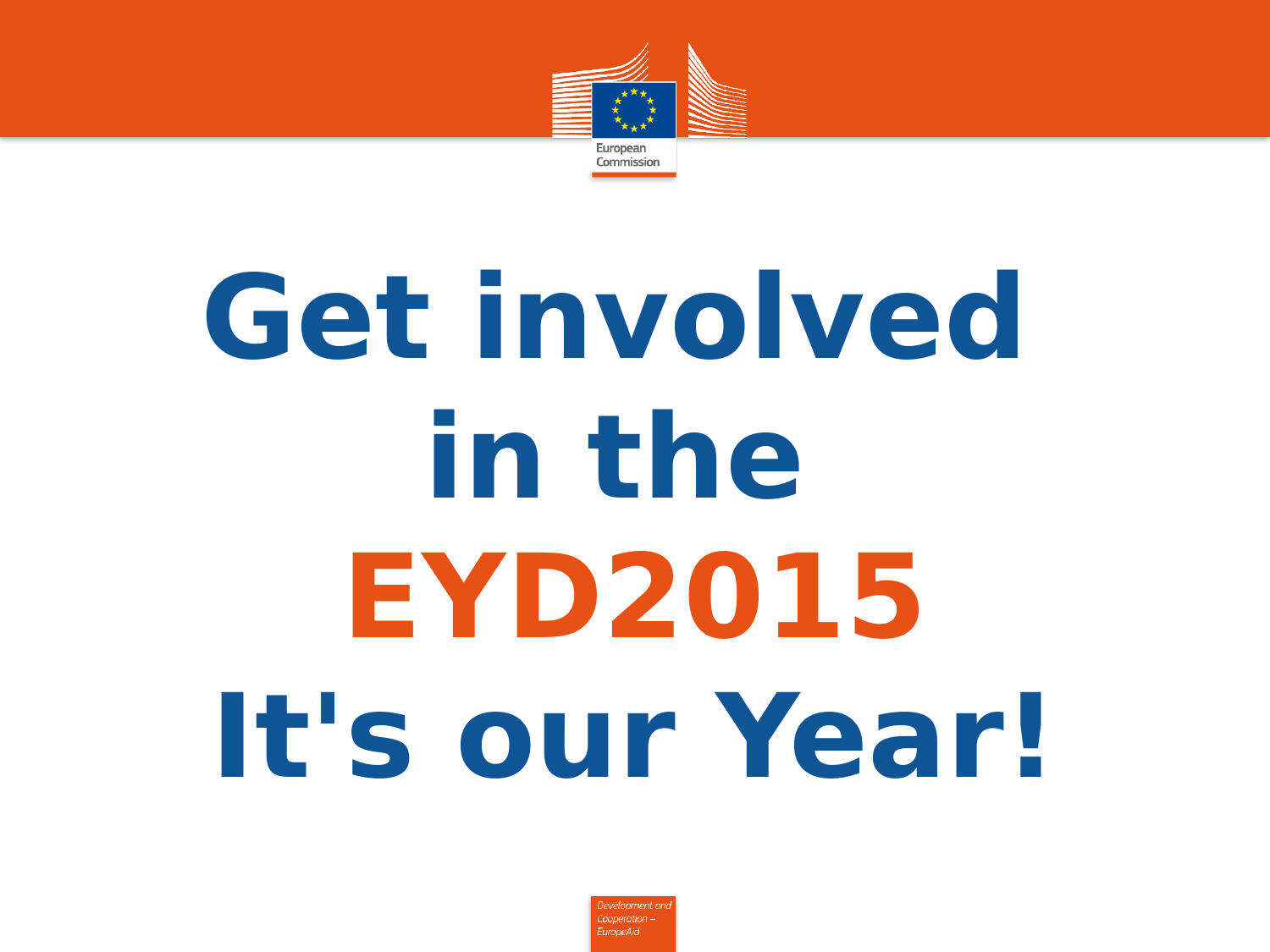

# Get involved in the EYD2015 It's our Year!